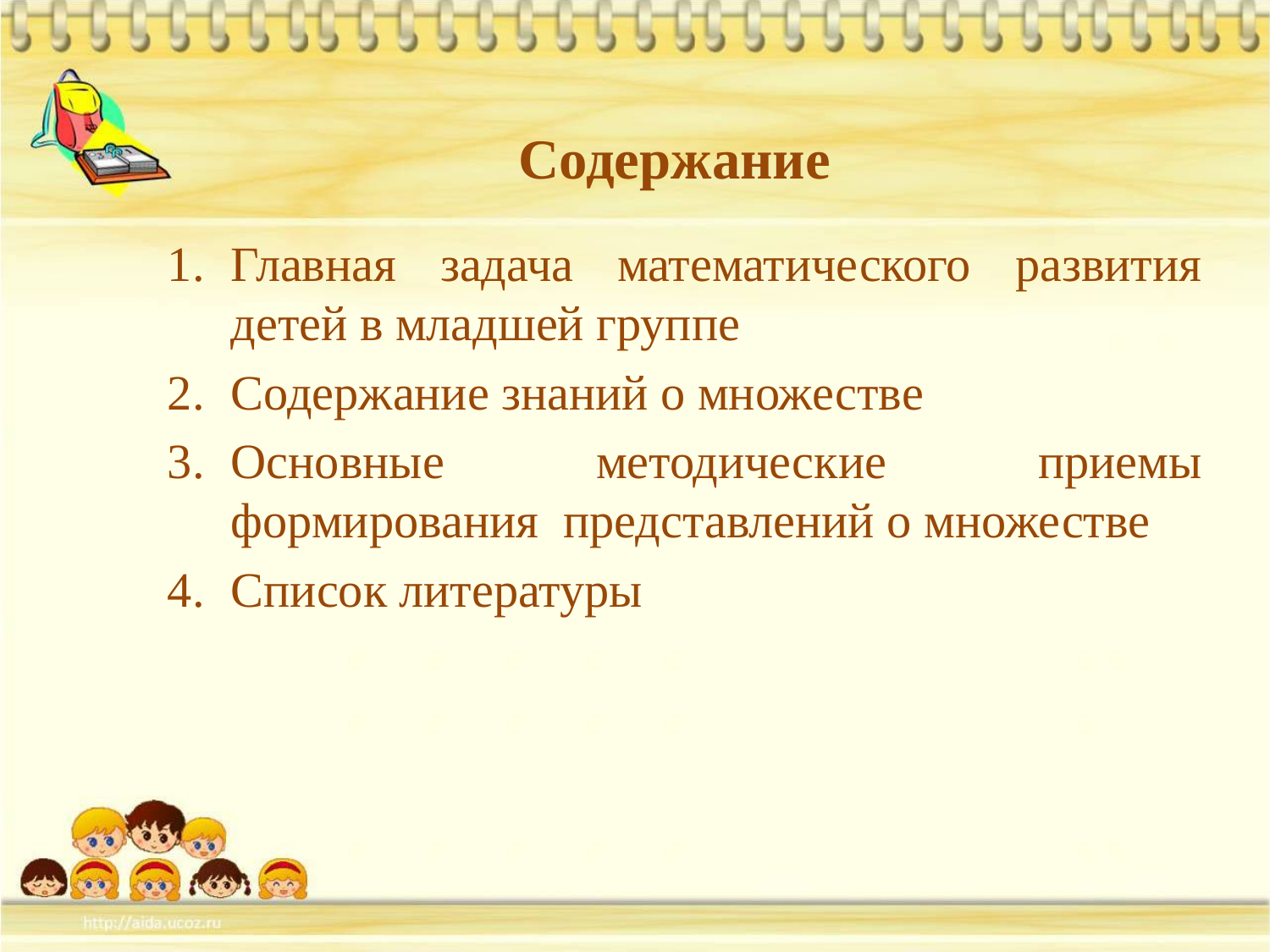

# Содержание
Главная задача математического развития детей в младшей группе
Содержание знаний о множестве
Основные методические приемы формирования  представлений о множестве
Список литературы